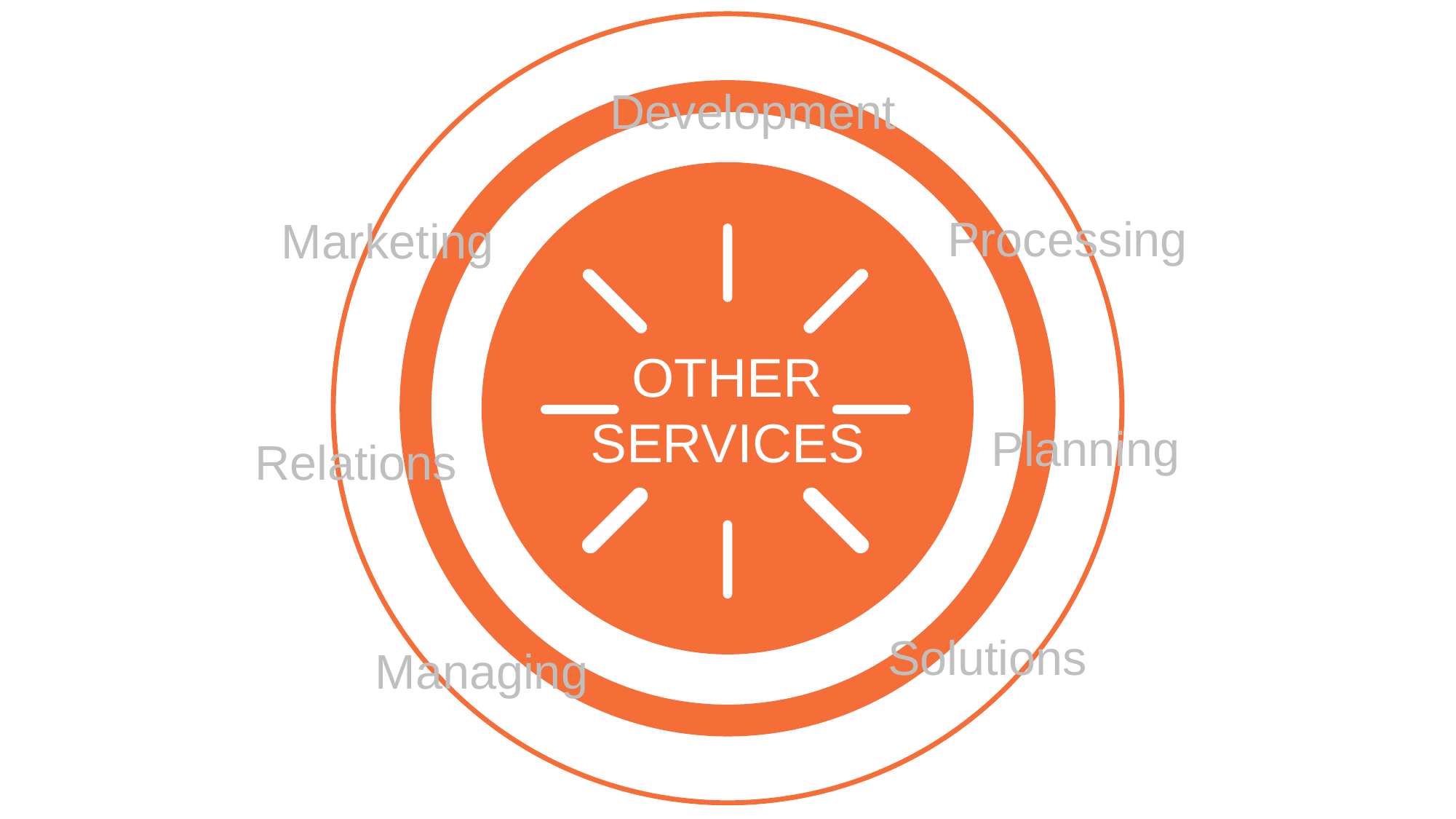

Development

OTHER SERVICES
Processing
Marketing

Planning
Relations

Solutions
Managing